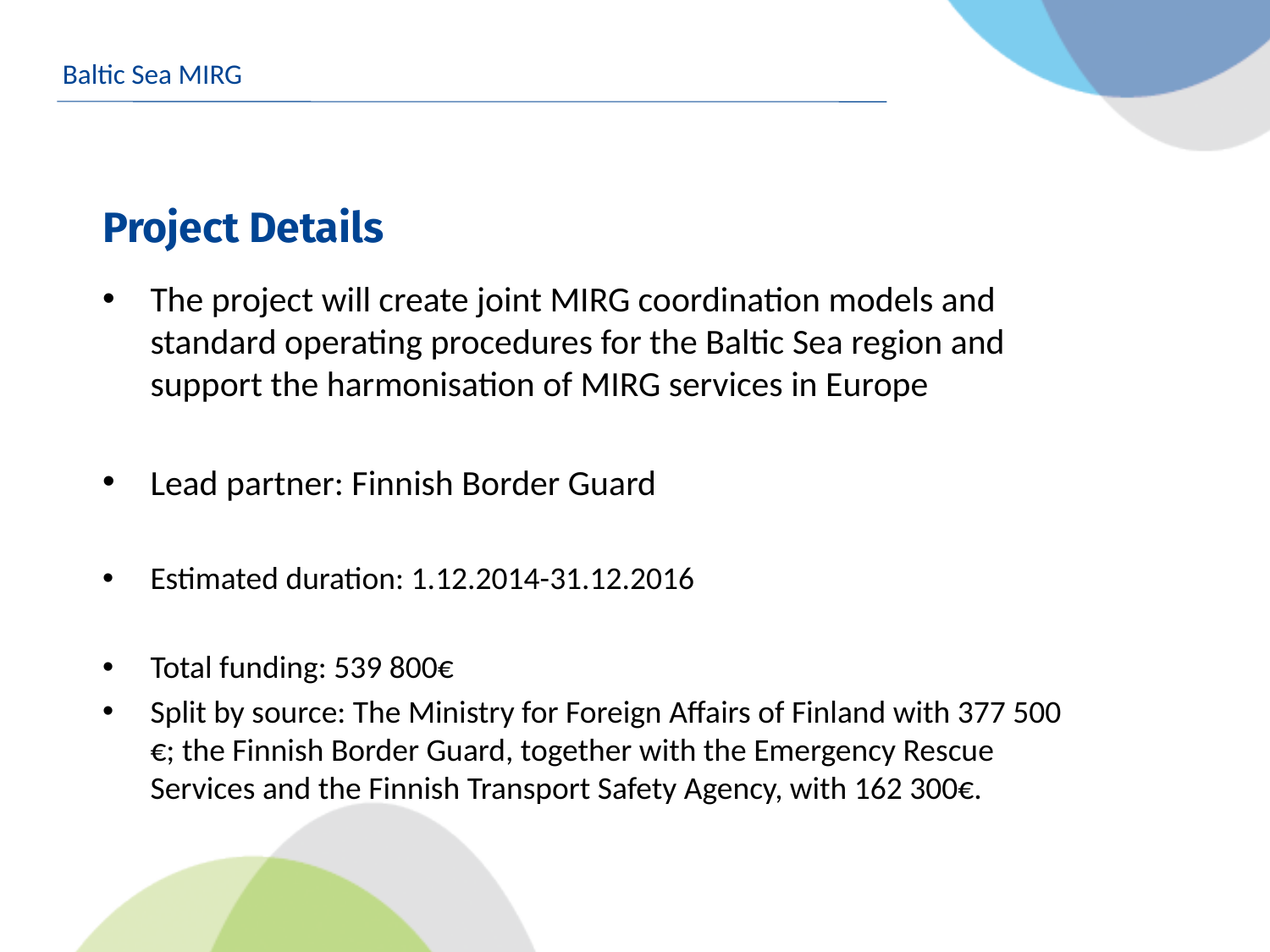

Baltic Sea MIRG
# Project Details
The project will create joint MIRG coordination models and standard operating procedures for the Baltic Sea region and support the harmonisation of MIRG services in Europe

Lead partner: Finnish Border Guard

Estimated duration: 1.12.2014-31.12.2016

Total funding: 539 800€
Split by source: The Ministry for Foreign Affairs of Finland with 377 500 €; the Finnish Border Guard, together with the Emergency Rescue Services and the Finnish Transport Safety Agency, with 162 300€.